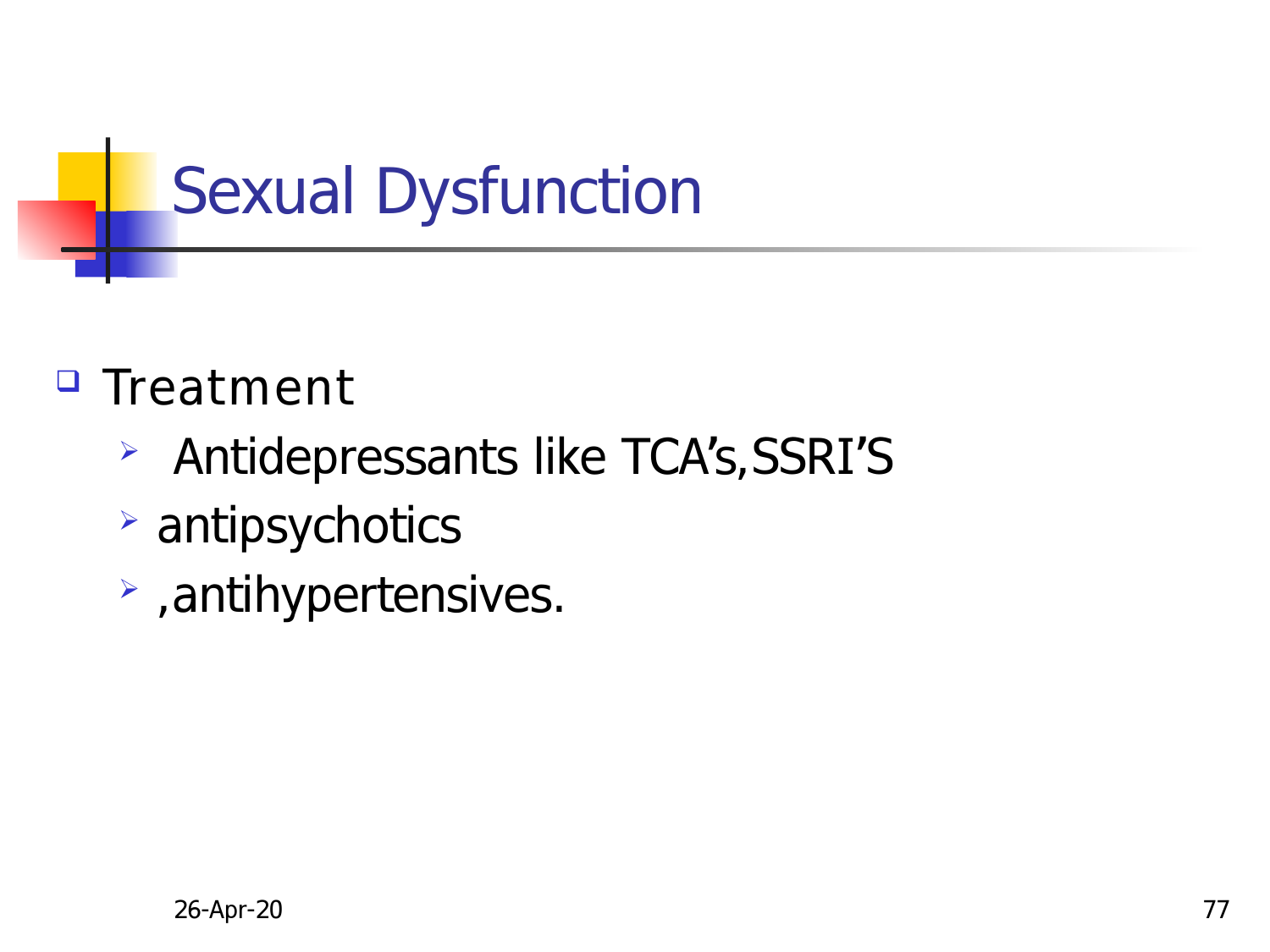

# Sexual Dysfunction

Treatment
 Antidepressants like TCA’s,SSRI’S
antipsychotics
,antihypertensives.

26-Apr-20
77